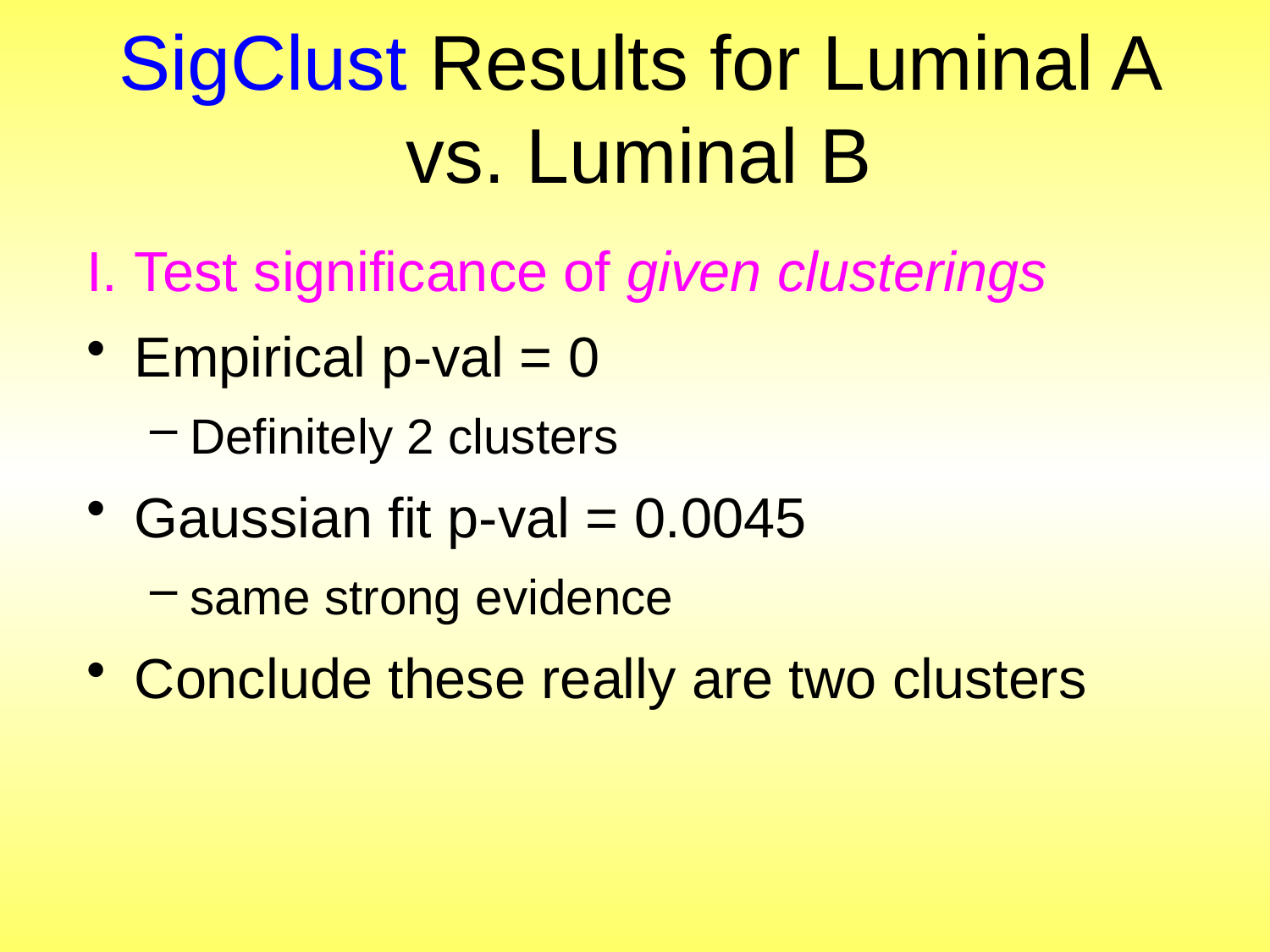

# SigClust Results for Luminal A vs. Luminal B
Test significance of given clusterings
Empirical p-val = 0
Definitely 2 clusters
Gaussian fit p-val = 0.0045
same strong evidence
Conclude these really are two clusters